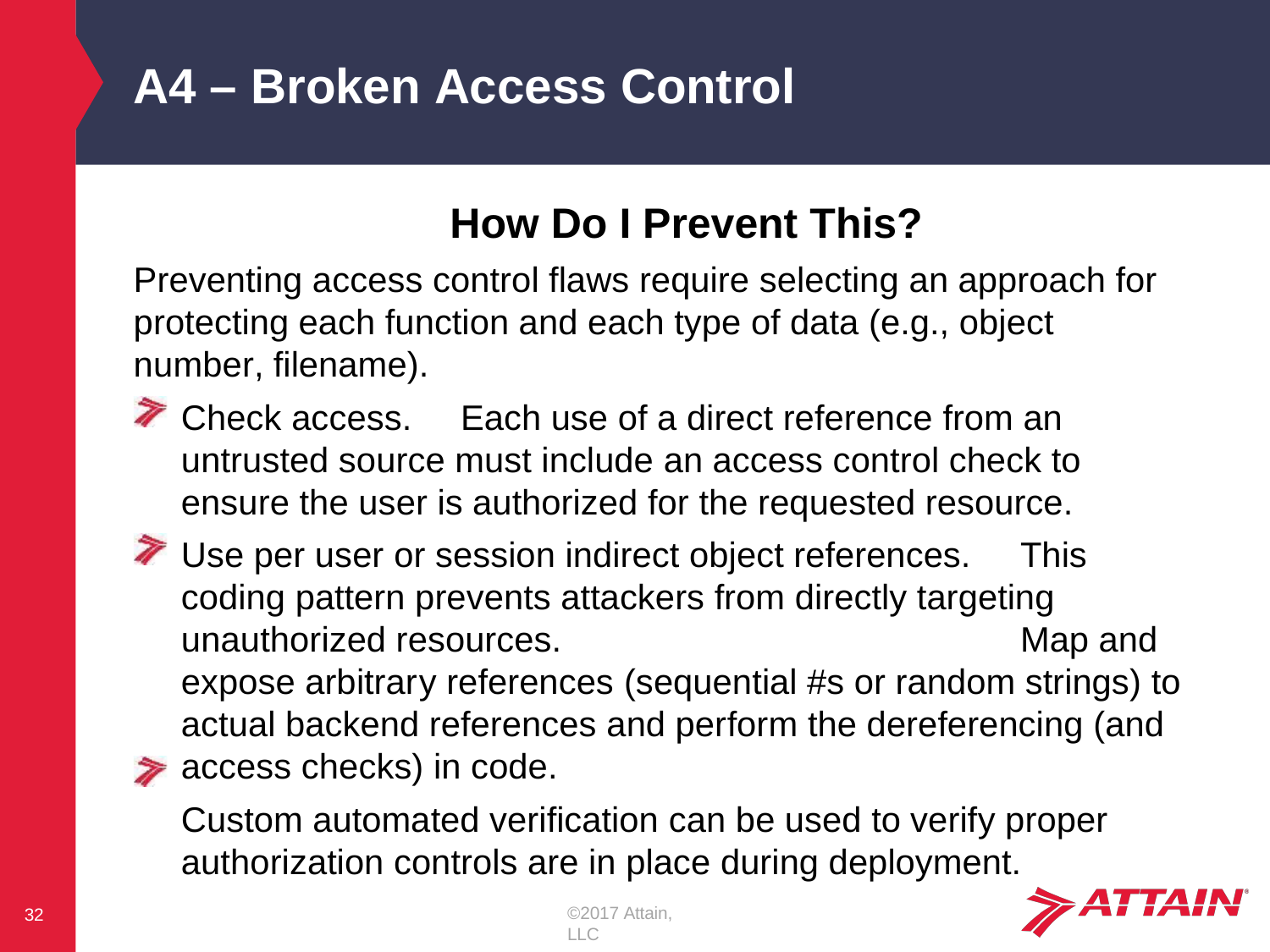

# A4 – Broken Access Control
How Do I Prevent This?

Preventing access control flaws require selecting an approach for protecting each function and each type of data (e.g., object number, filename).

Check access.	Each use of a direct reference from an untrusted source must include an access control check to ensure the user is authorized for the requested resource.

Use per user or session indirect object references.	This coding pattern prevents attackers from directly targeting unauthorized resources.	Map and expose arbitrary references (sequential #s or random strings) to actual backend references and perform the dereferencing (and access checks) in code.

Custom automated verification can be used to verify proper authorization controls are in place during deployment.

©2017 Attain, LLC
32